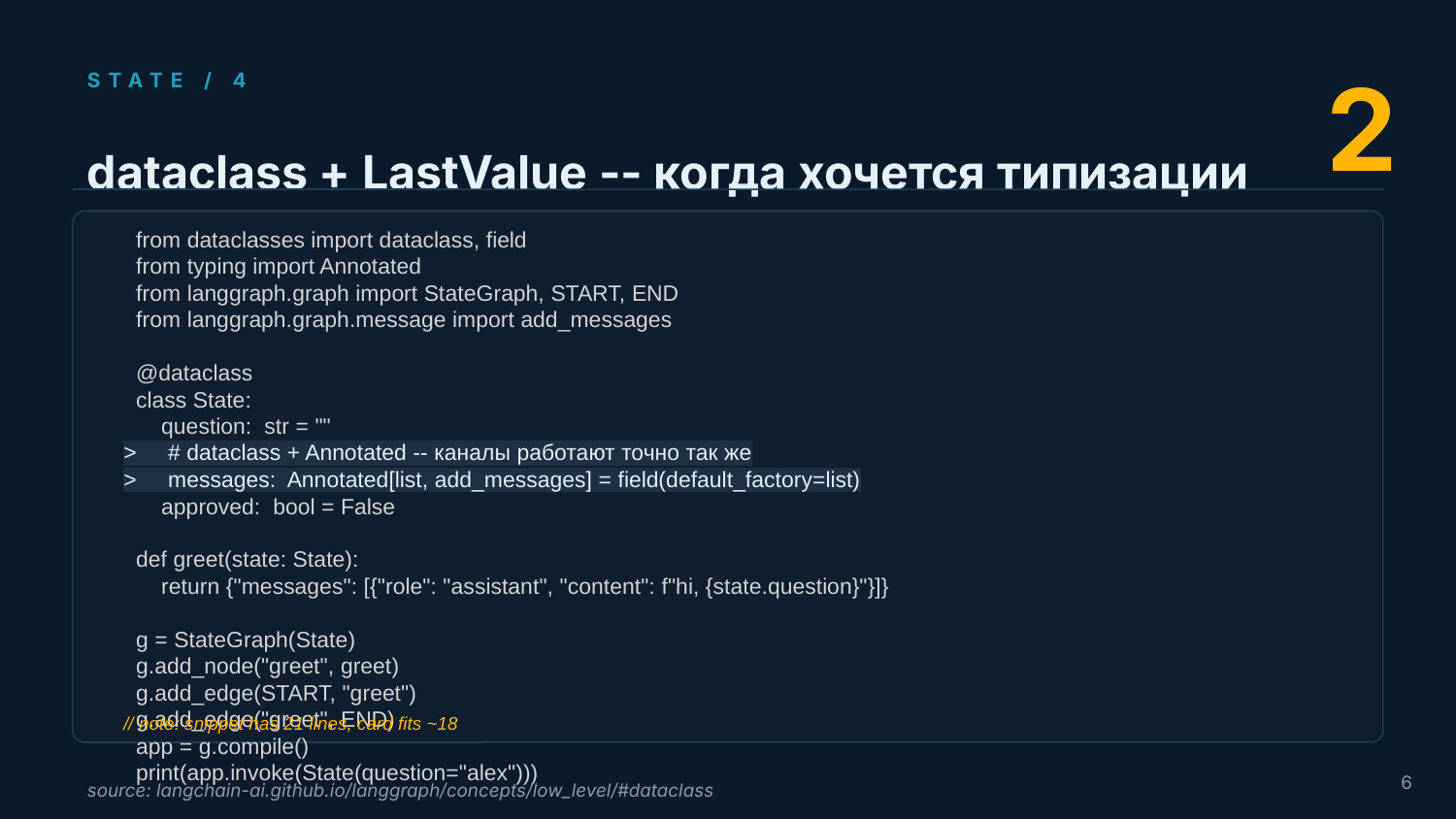

2
STATE / 4
dataclass + LastValue -- когда хочется типизации

  from dataclasses import dataclass, field
  from typing import Annotated
  from langgraph.graph import StateGraph, START, END
  from langgraph.graph.message import add_messages

  @dataclass
  class State:
      question:  str = ""
>     # dataclass + Annotated -- каналы работают точно так же
>     messages:  Annotated[list, add_messages] = field(default_factory=list)
      approved:  bool = False

  def greet(state: State):
      return {"messages": [{"role": "assistant", "content": f"hi, {state.question}"}]}

  g = StateGraph(State)
  g.add_node("greet", greet)
  g.add_edge(START, "greet")
  g.add_edge("greet", END)
  app = g.compile()
  print(app.invoke(State(question="alex")))

// note: snippet has 21 lines, card fits ~18
6
source: langchain-ai.github.io/langgraph/concepts/low_level/#dataclass